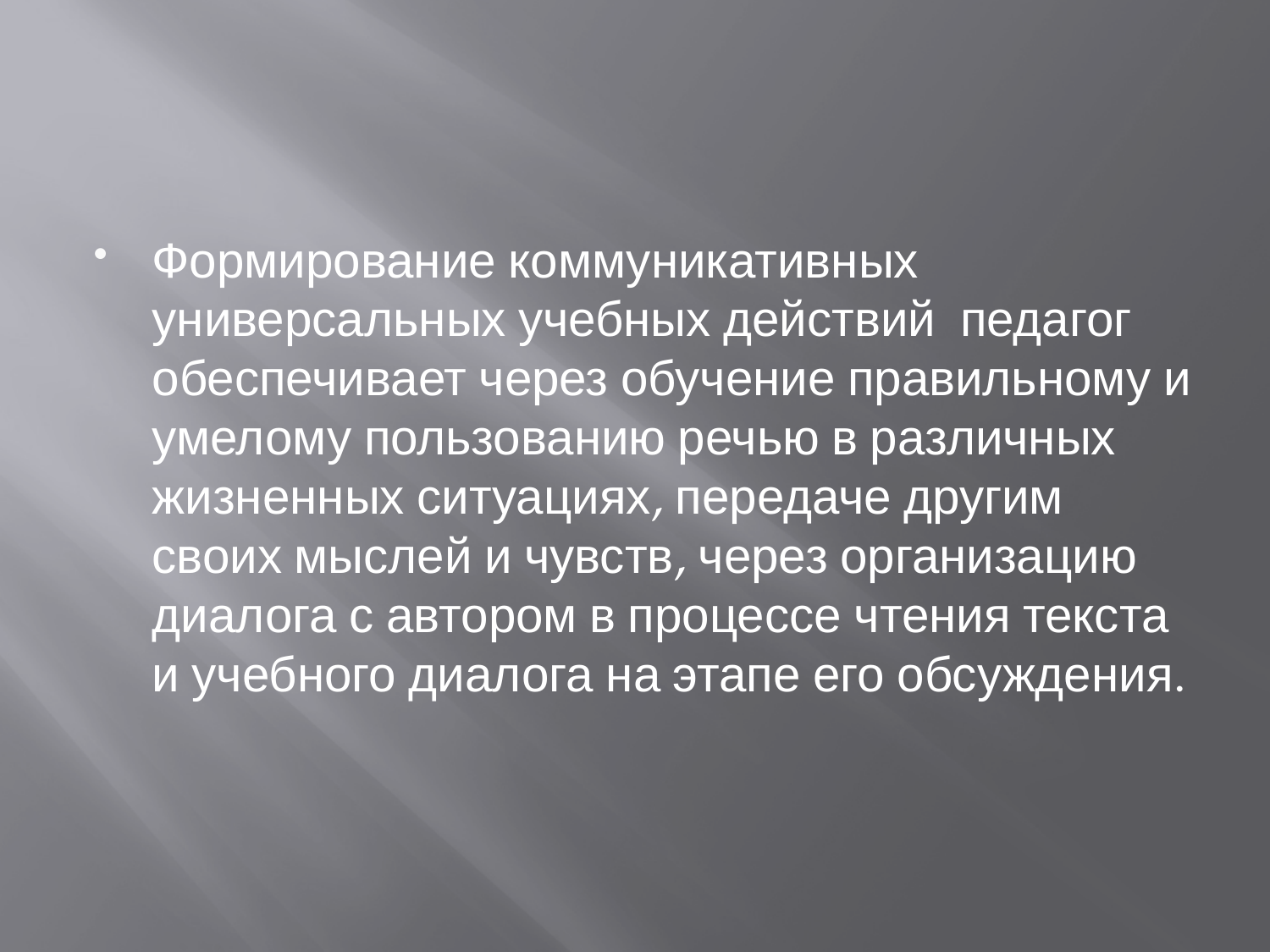

Формирование коммуникативных универсальных учебных действий  педагог обеспечивает через обучение правильному и умелому пользованию речью в различных жизненных ситуациях, передаче другим своих мыслей и чувств, через организацию диалога с автором в процессе чтения текста и учебного диалога на этапе его обсуждения.